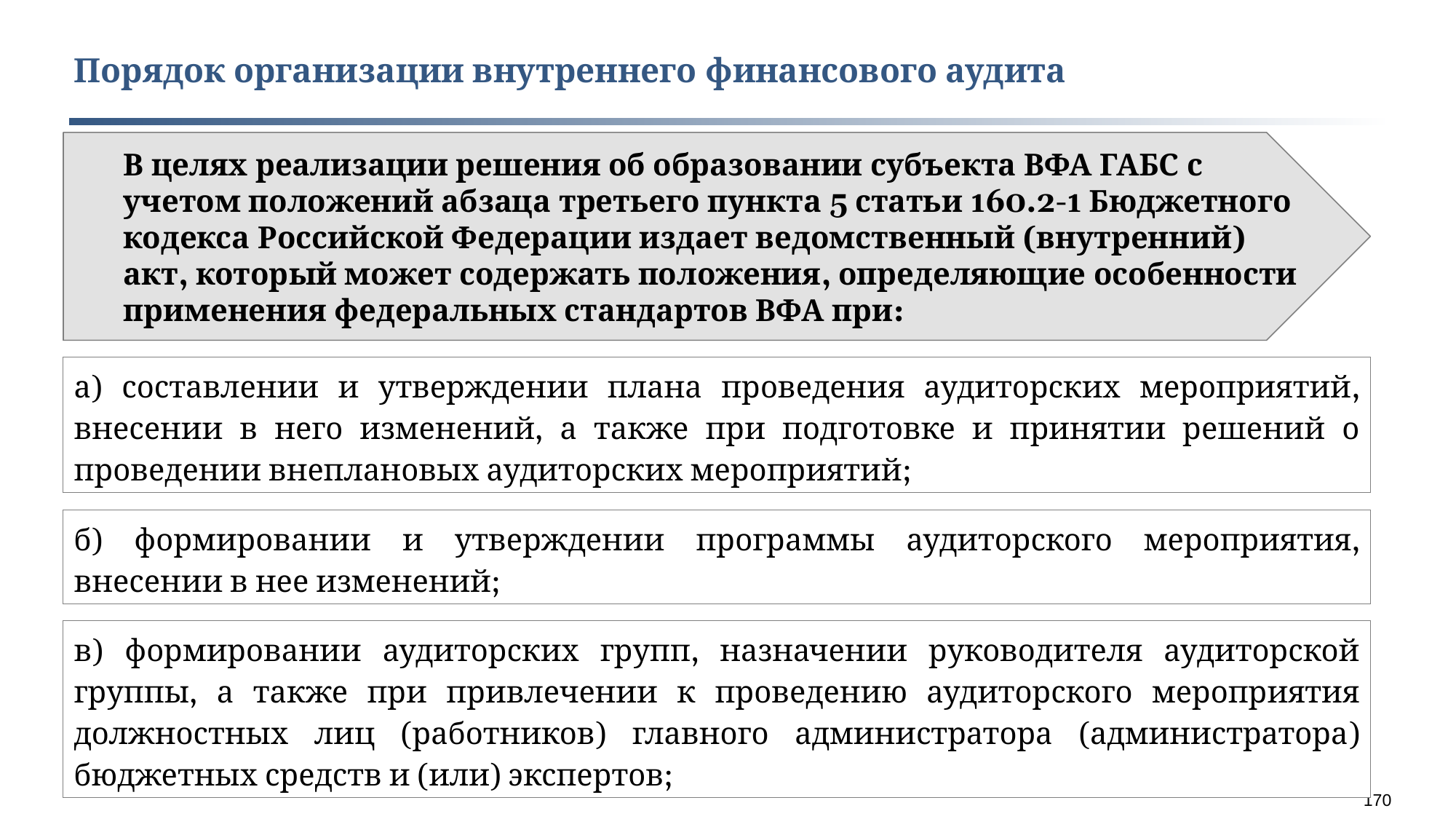

Порядок организации внутреннего финансового аудита
В целях реализации решения об образовании субъекта ВФА ГАБС с учетом положений абзаца третьего пункта 5 статьи 160.2-1 Бюджетного кодекса Российской Федерации издает ведомственный (внутренний) акт, который может содержать положения, определяющие особенности применения федеральных стандартов ВФА при:
а) составлении и утверждении плана проведения аудиторских мероприятий, внесении в него изменений, а также при подготовке и принятии решений о проведении внеплановых аудиторских мероприятий;
б) формировании и утверждении программы аудиторского мероприятия, внесении в нее изменений;
в) формировании аудиторских групп, назначении руководителя аудиторской группы, а также при привлечении к проведению аудиторского мероприятия должностных лиц (работников) главного администратора (администратора) бюджетных средств и (или) экспертов;